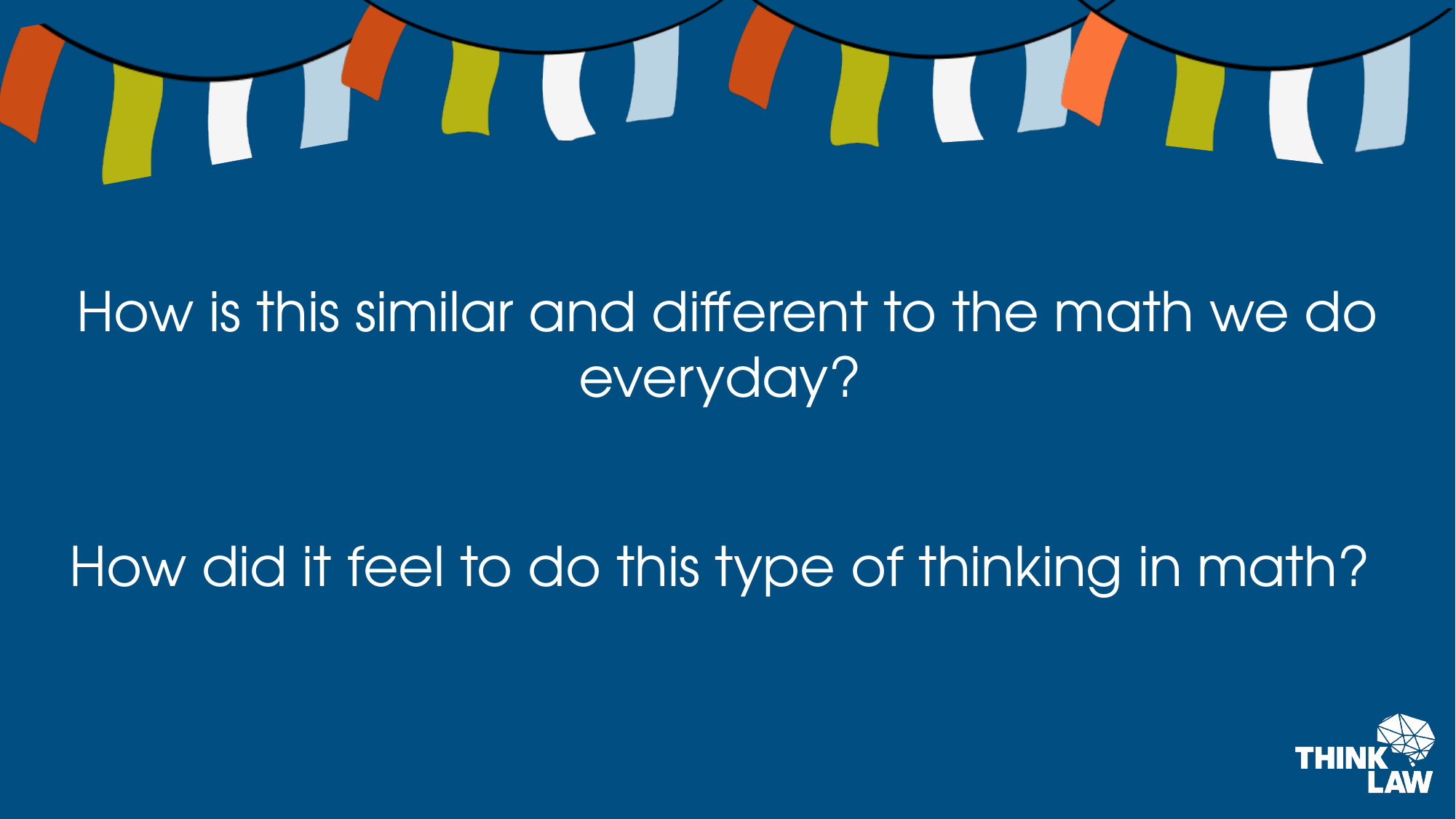

How is this similar and different to the math we do everyday?
How did it feel to do this type of thinking in math?